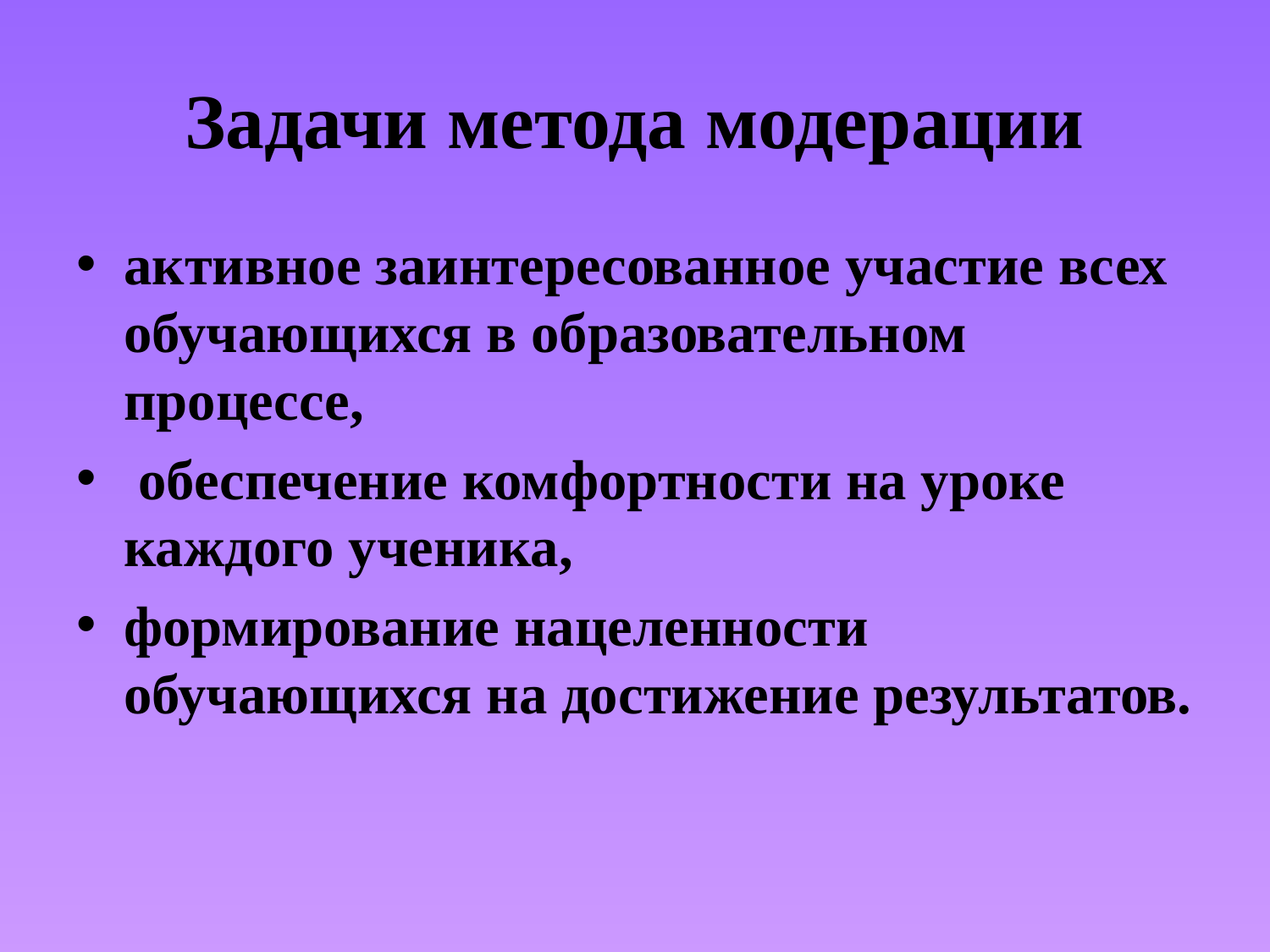

# Задачи метода модерации
активное заинтересованное участие всех обучающихся в образовательном процессе,
 обеспечение комфортности на уроке каждого ученика,
формирование нацеленности обучающихся на достижение результатов.